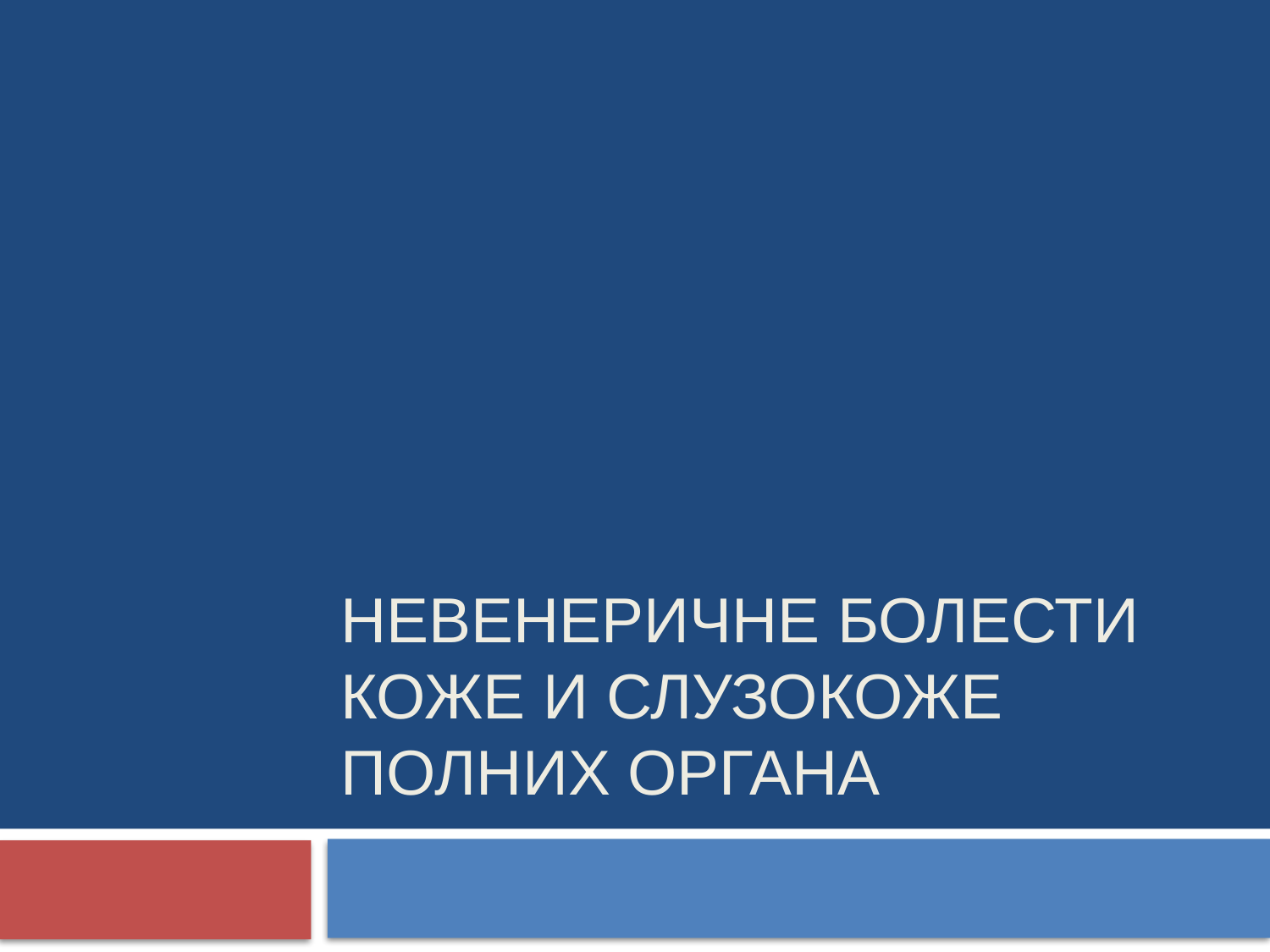

# Невенеричне болести коже и слузокоже полних органа